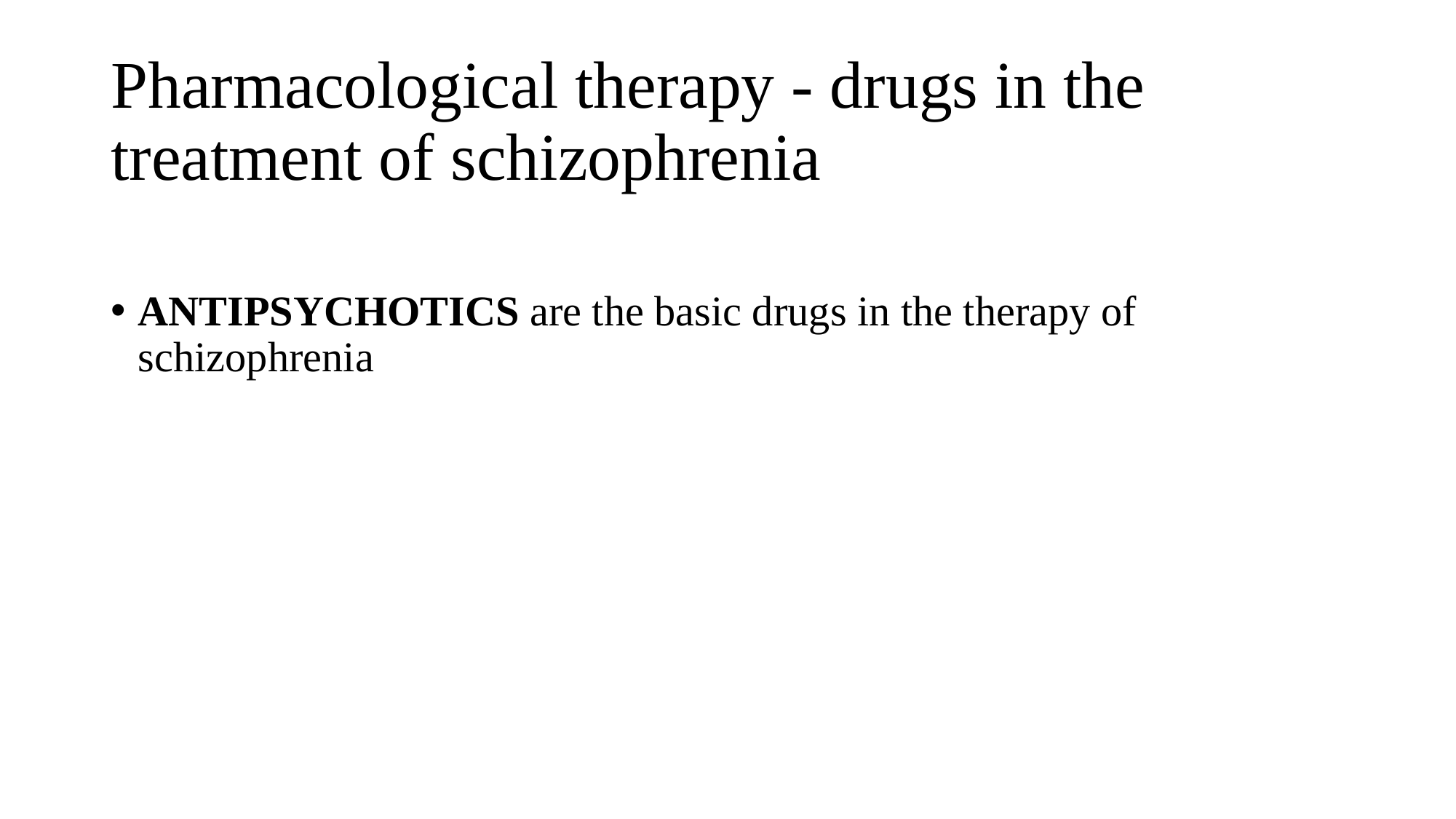

# Pharmacological therapy - drugs in the treatment of schizophrenia

ANTIPSYCHOTICS are the basic drugs in the therapy of schizophrenia